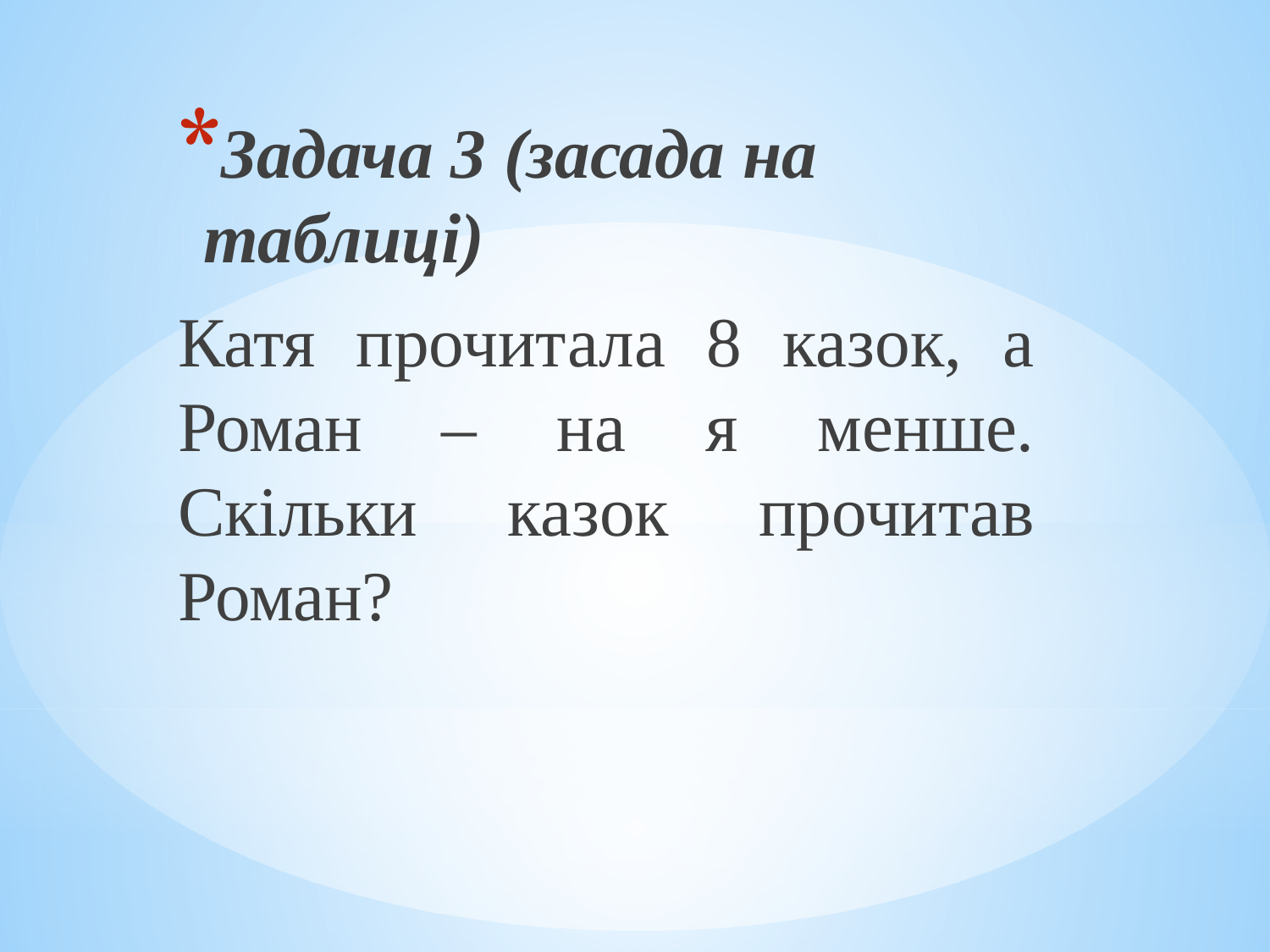

Задача 3 (засада на таблиці)
Катя прочитала 8 казок, а Роман – на я менше. Скільки казок прочитав Роман?